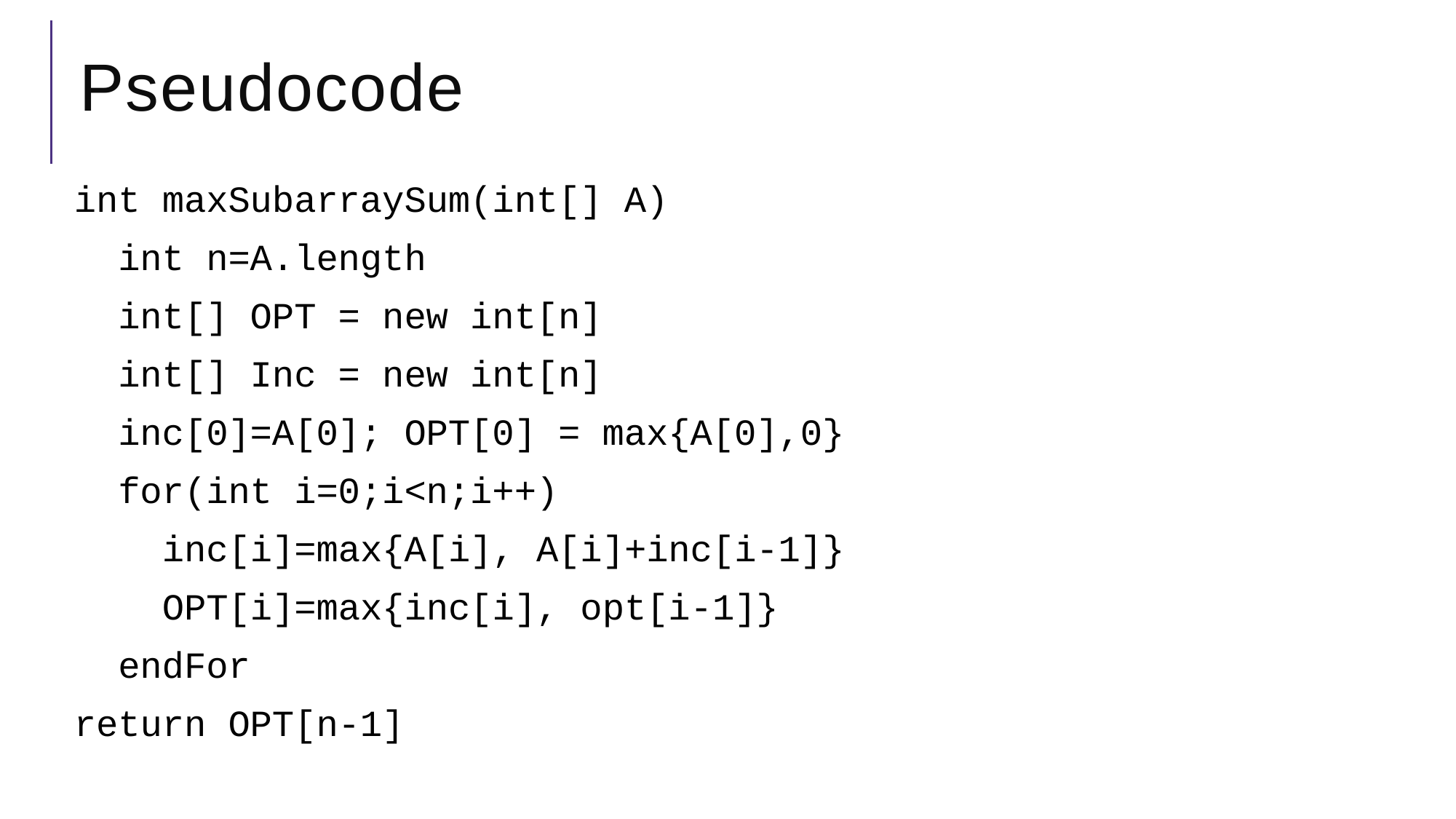

# Pseudocode
int maxSubarraySum(int[] A)
  int n=A.length
  int[] OPT = new int[n]
  int[] Inc = new int[n]
  inc[0]=A[0]; OPT[0] = max{A[0],0}
  for(int i=0;i<n;i++)
    inc[i]=max{A[i], A[i]+inc[i-1]}
    OPT[i]=max{inc[i], opt[i-1]}
  endFor
return OPT[n-1]